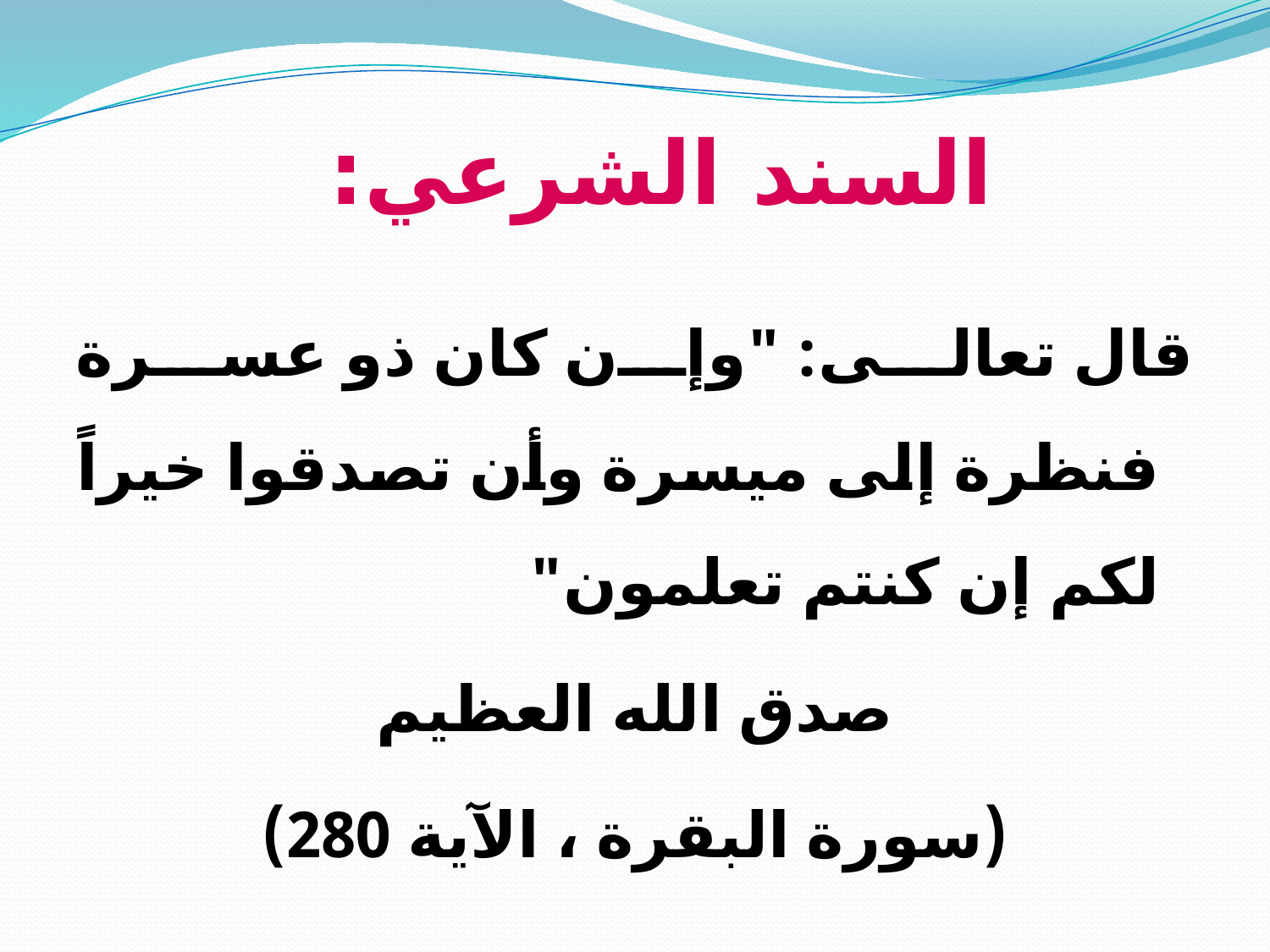

# السند الشرعي:
قال تعالى: "وإن كان ذو عسرة فنظرة إلى ميسرة وأن تصدقوا خيراً لكم إن كنتم تعلمون"
 صدق الله العظيم
(سورة البقرة ، الآية 280)